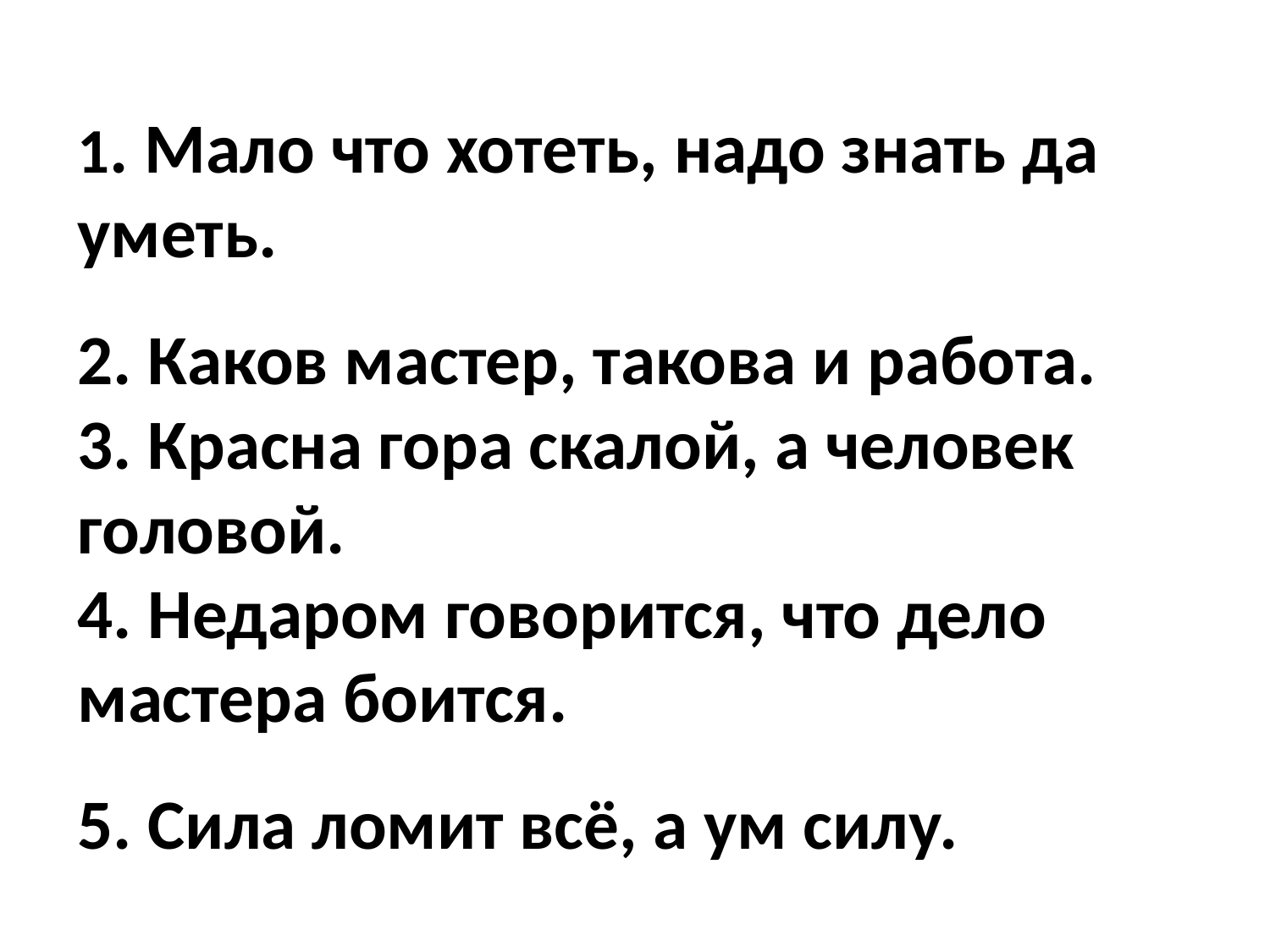

1. Мало что хотеть, надо знать да уметь.
2. Каков мастер, такова и работа.
3. Красна гора скалой, а человек головой.
4. Недаром говорится, что дело мастера боится.
5. Сила ломит всё, а ум силу.